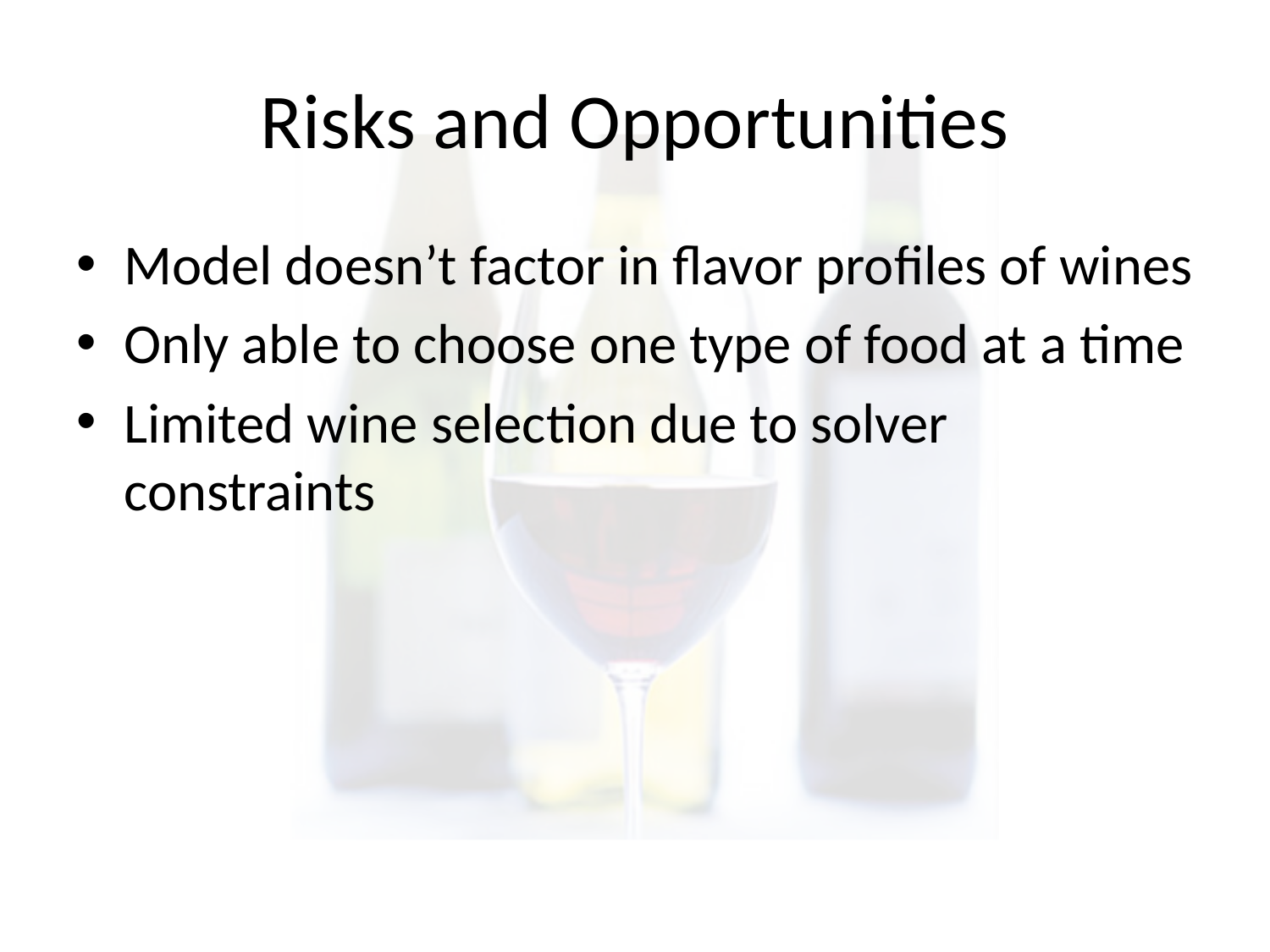

# Risks and Opportunities
Model doesn’t factor in flavor profiles of wines
Only able to choose one type of food at a time
Limited wine selection due to solver constraints